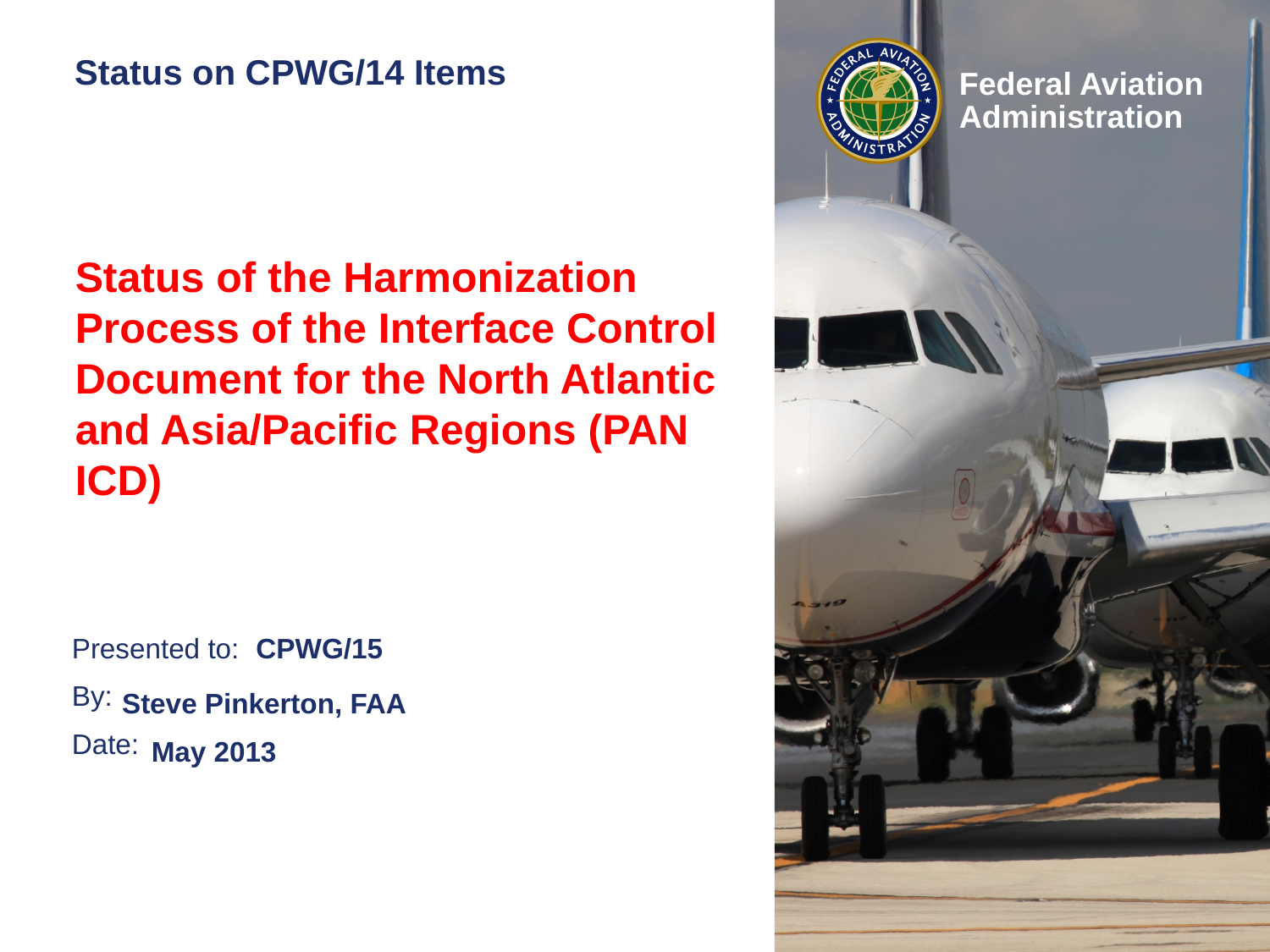

# Status on CPWG/14 Items
Status of the Harmonization Process of the Interface Control Document for the North Atlantic and Asia/Pacific Regions (PAN ICD)
CPWG/15>
Steve Pinkerton, FAA
May 2013